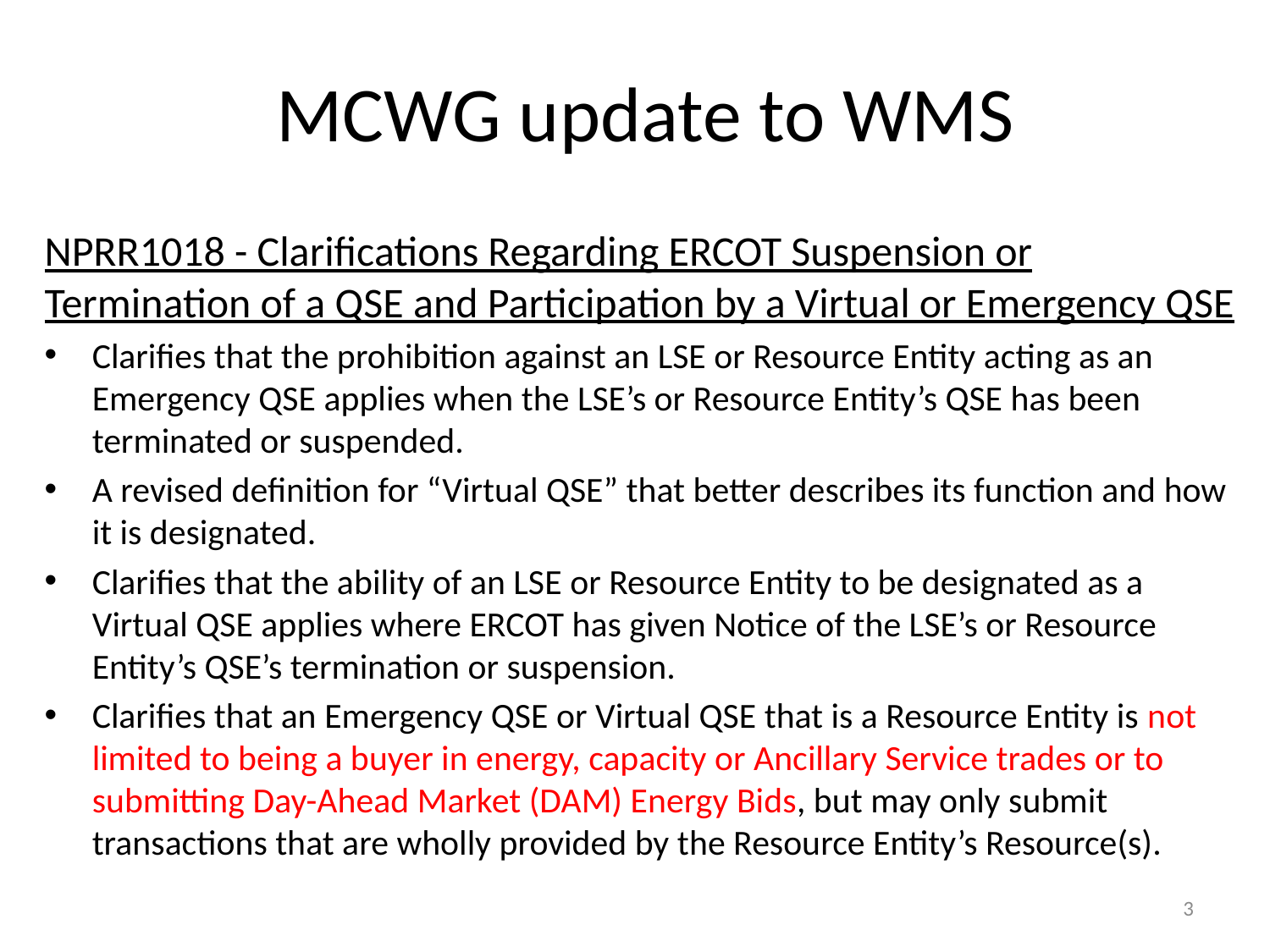

# MCWG update to WMS

NPRR1018 - Clarifications Regarding ERCOT Suspension or Termination of a QSE and Participation by a Virtual or Emergency QSE
Clarifies that the prohibition against an LSE or Resource Entity acting as an Emergency QSE applies when the LSE’s or Resource Entity’s QSE has been terminated or suspended.
A revised definition for “Virtual QSE” that better describes its function and how it is designated.
Clarifies that the ability of an LSE or Resource Entity to be designated as a Virtual QSE applies where ERCOT has given Notice of the LSE’s or Resource Entity’s QSE’s termination or suspension.
Clarifies that an Emergency QSE or Virtual QSE that is a Resource Entity is not limited to being a buyer in energy, capacity or Ancillary Service trades or to submitting Day-Ahead Market (DAM) Energy Bids, but may only submit transactions that are wholly provided by the Resource Entity’s Resource(s).

3